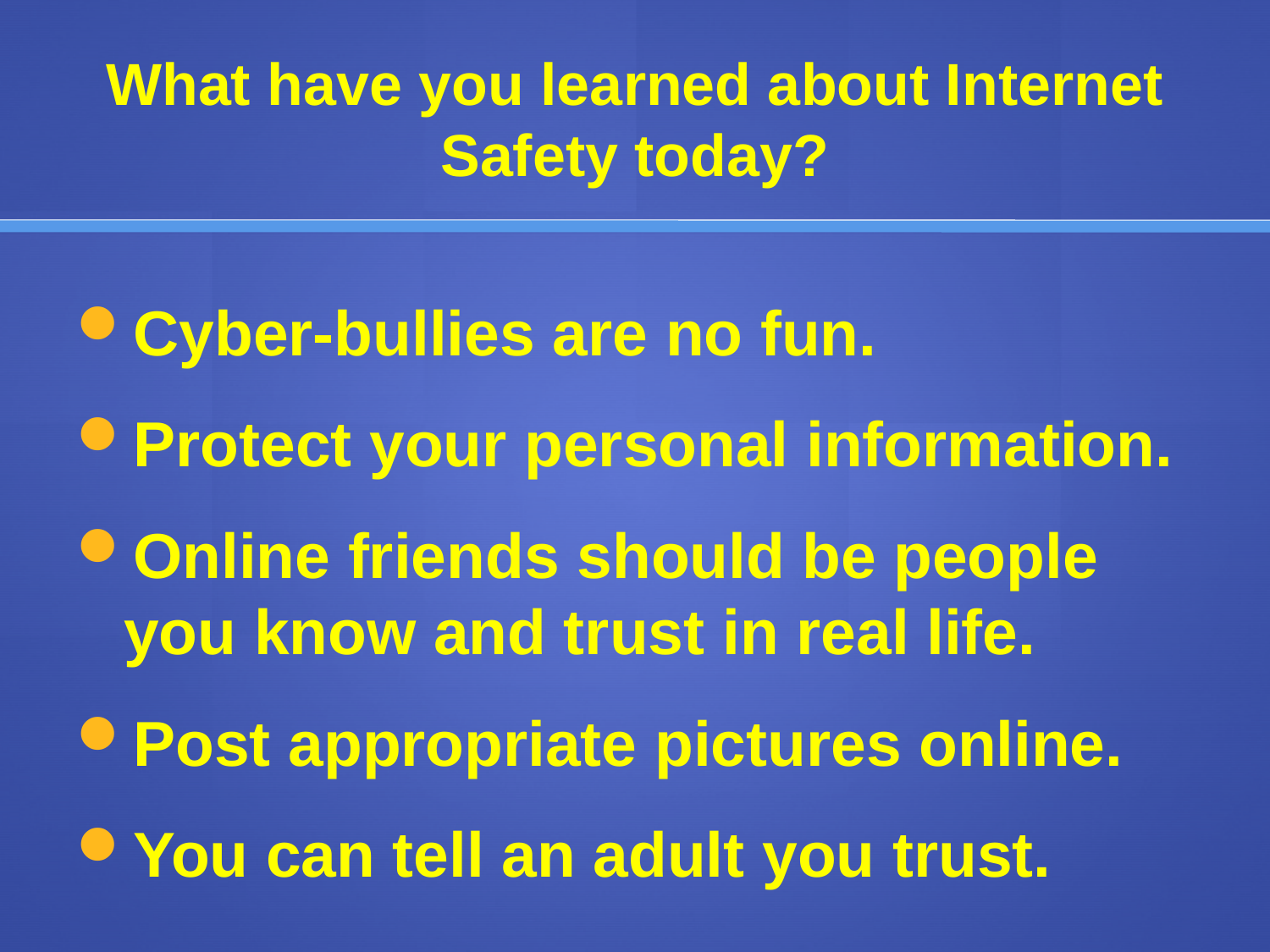

# What have you learned about Internet Safety today?
Cyber-bullies are no fun.
Protect your personal information.
Online friends should be people you know and trust in real life.
Post appropriate pictures online.
You can tell an adult you trust.